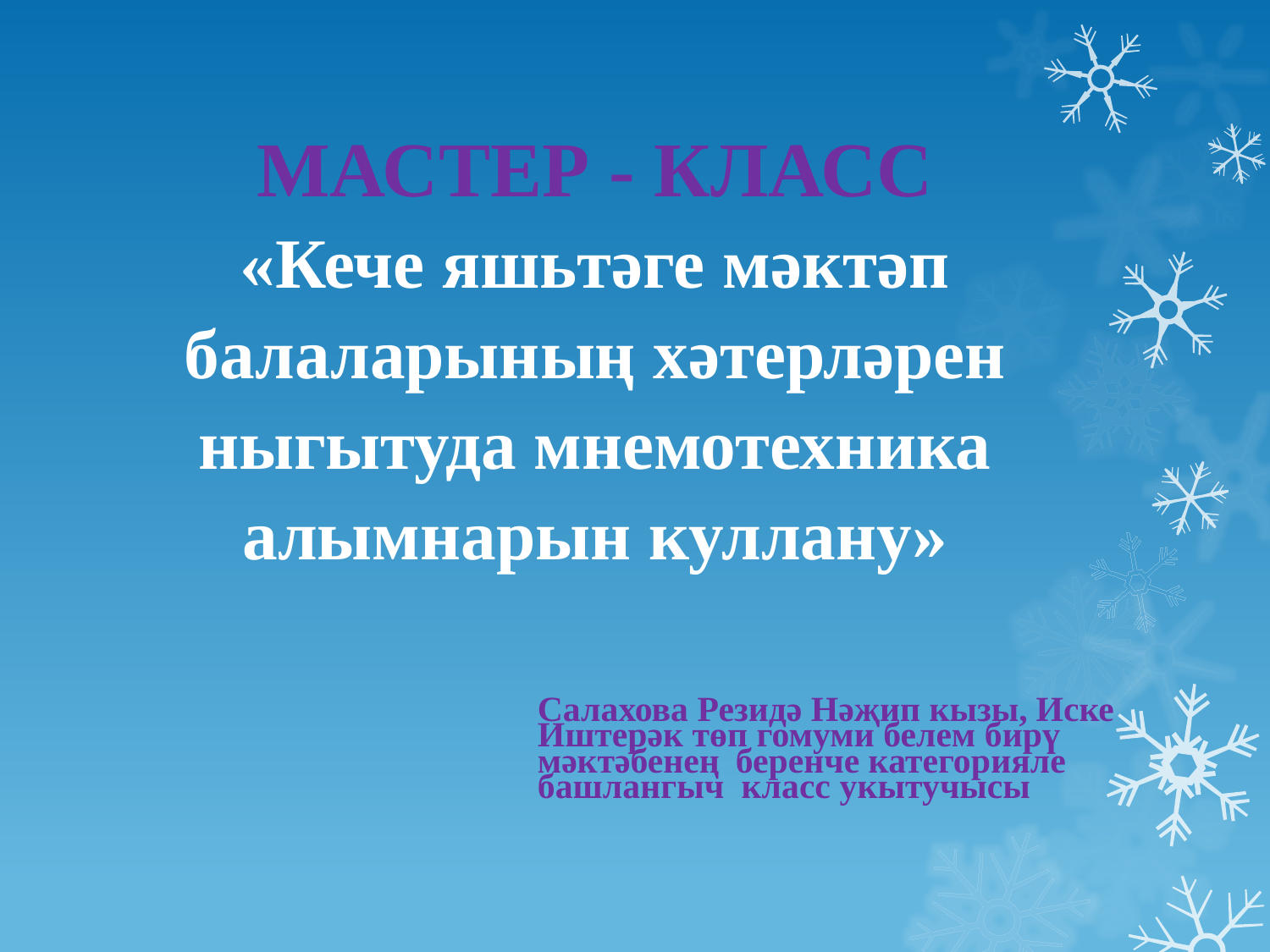

МАСТЕР - КЛАСС
«Кече яшьтәге мәктәп балаларының хәтерләрен ныгытуда мнемотехника алымнарын куллану»

Салахова Резидә Нәҗип кызы, Иске Иштерәк төп гомуми белем бирү мәктәбенең  беренче категорияле башлангыч  класс укытучысы